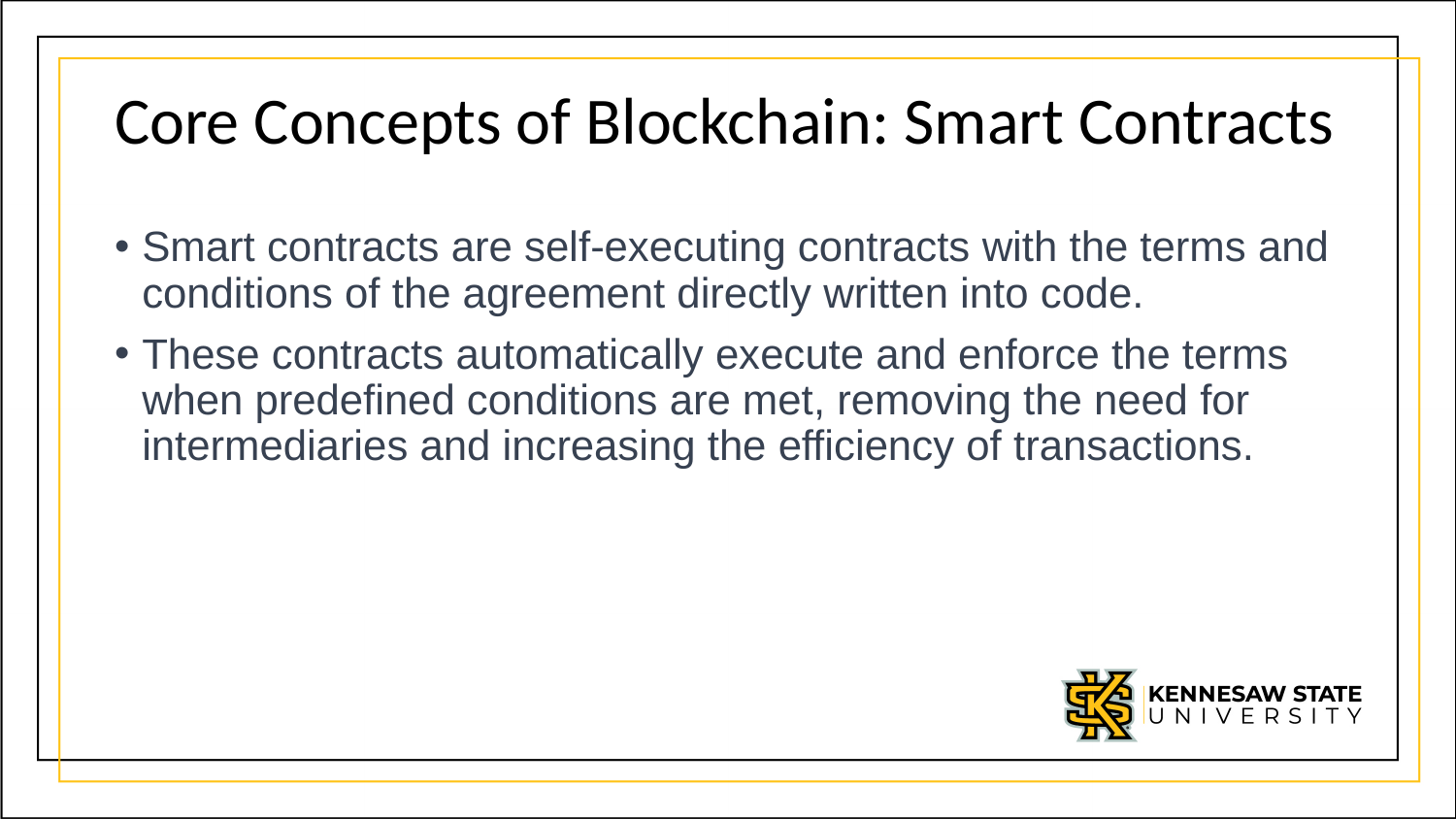

# Core Concepts of Blockchain: Smart Contracts
Smart contracts are self-executing contracts with the terms and conditions of the agreement directly written into code.
These contracts automatically execute and enforce the terms when predefined conditions are met, removing the need for intermediaries and increasing the efficiency of transactions.